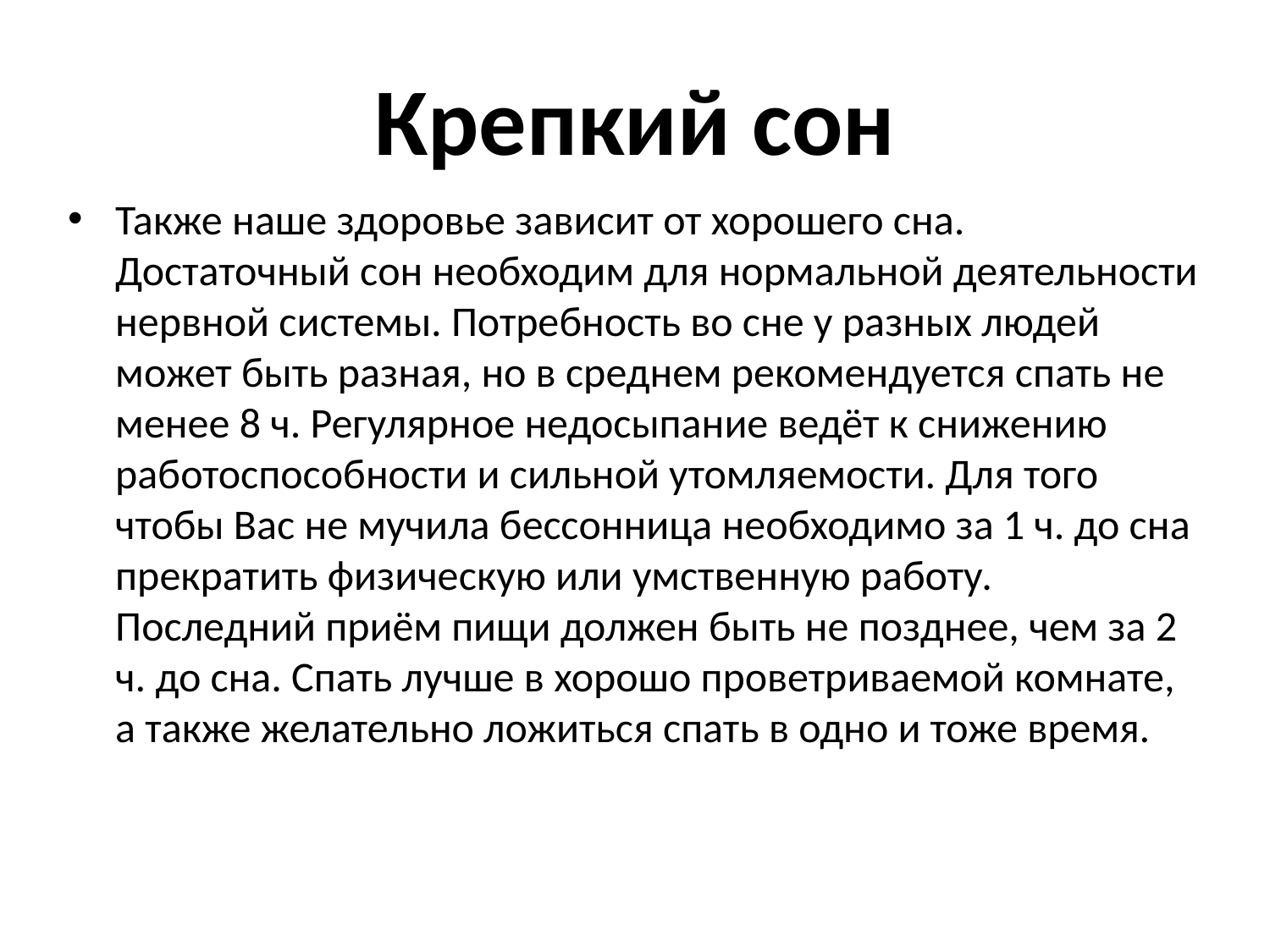

# Крепкий сон
Также наше здоровье зависит от хорошего сна. Достаточный сон необходим для нормальной деятельности нервной системы. Потребность во сне у разных людей может быть разная, но в среднем рекомендуется спать не менее 8 ч. Регулярное недосыпание ведёт к снижению работоспособности и сильной утомляемости. Для того чтобы Вас не мучила бессонница необходимо за 1 ч. до сна прекратить физическую или умственную работу. Последний приём пищи должен быть не позднее, чем за 2 ч. до сна. Спать лучше в хорошо проветриваемой комнате, а также желательно ложиться спать в одно и тоже время.